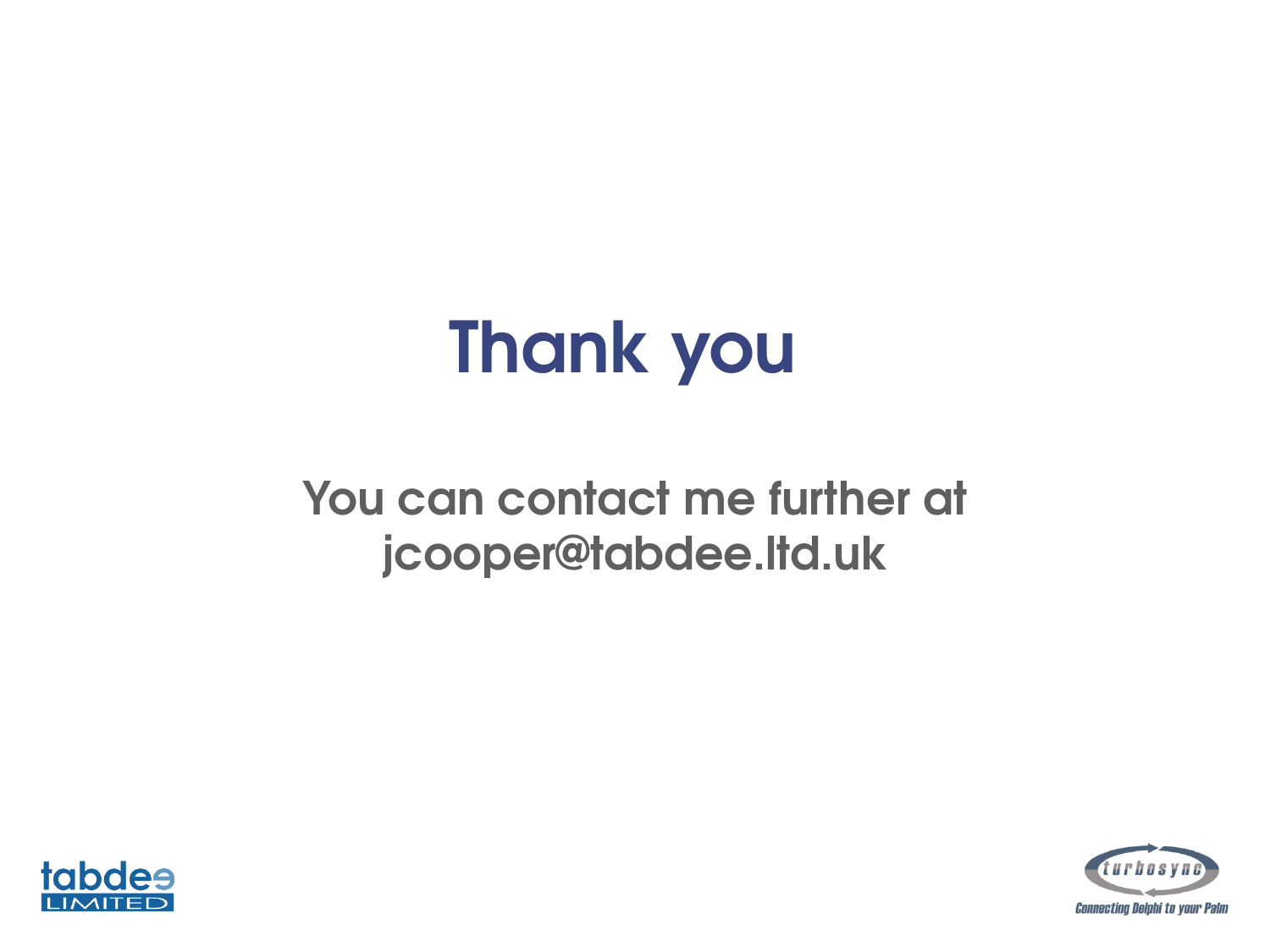

Thank you
You can contact me further at
jcooper@tabdee.ltd.uk